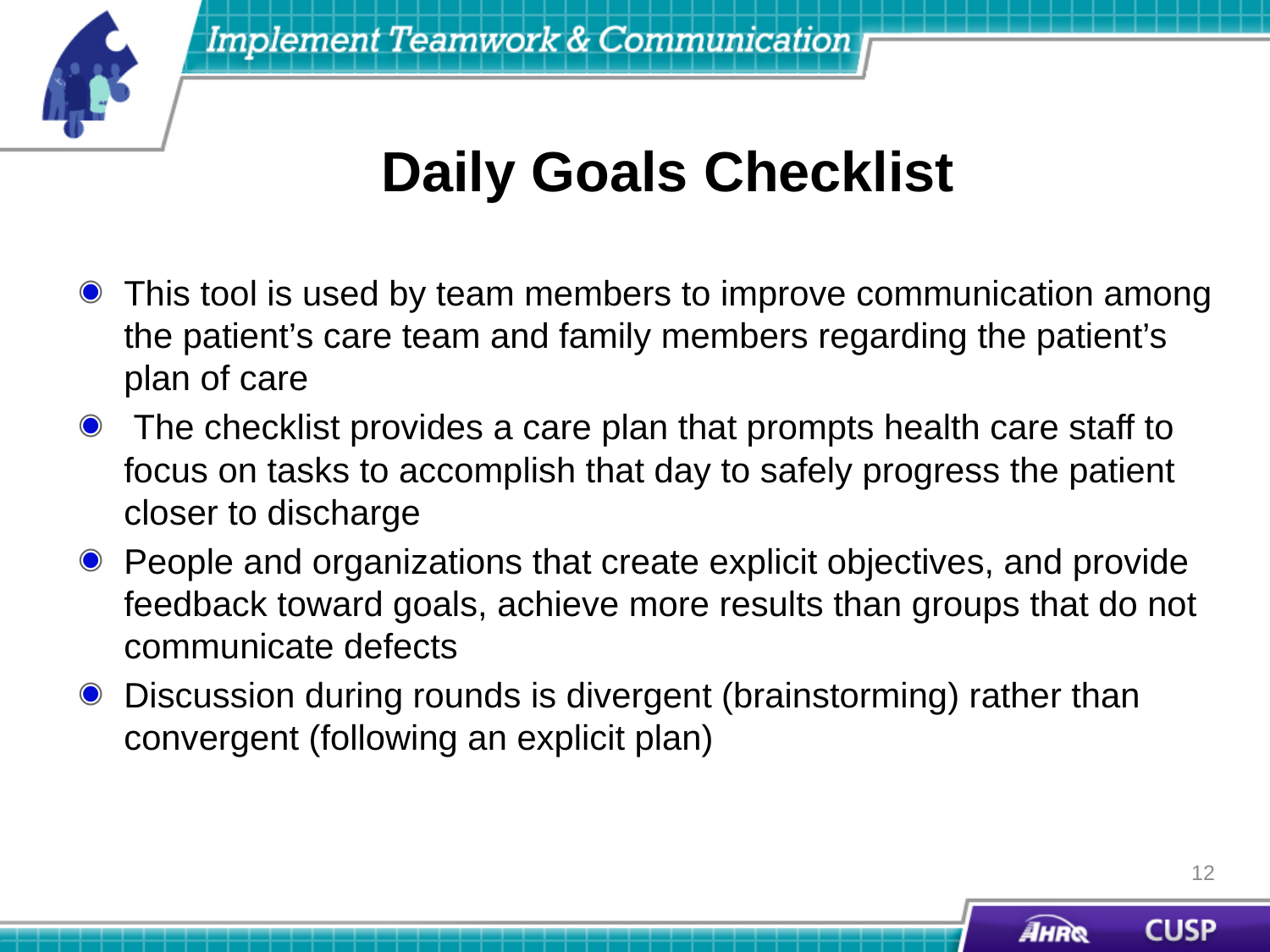

# Daily Goals Checklist
This tool is used by team members to improve communication among the patient’s care team and family members regarding the patient’s plan of care
 The checklist provides a care plan that prompts health care staff to focus on tasks to accomplish that day to safely progress the patient closer to discharge
People and organizations that create explicit objectives, and provide feedback toward goals, achieve more results than groups that do not communicate defects
Discussion during rounds is divergent (brainstorming) rather than convergent (following an explicit plan)
12